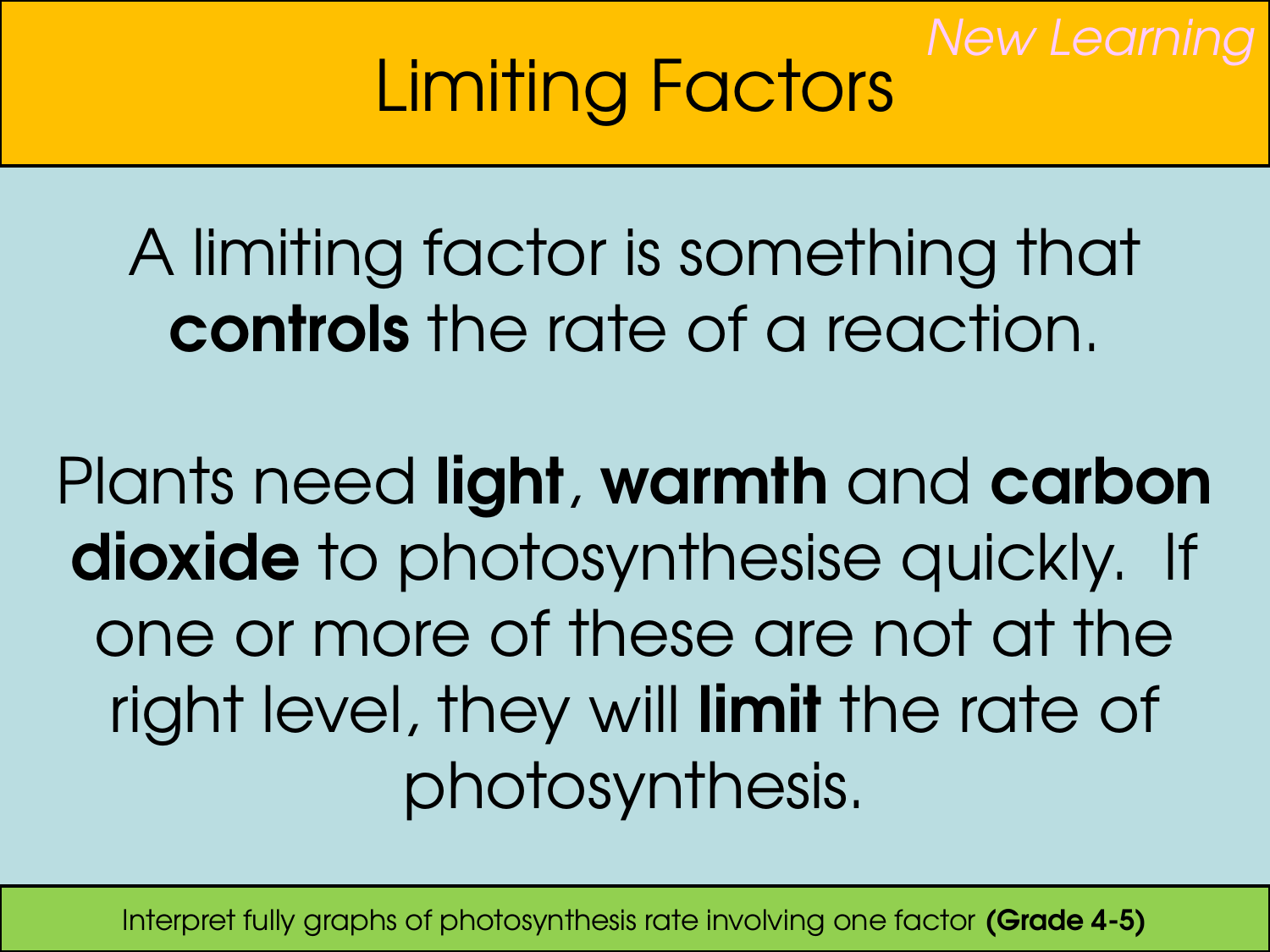

# Limiting Factors
New Learning
A limiting factor is something that controls the rate of a reaction.

Plants need light, warmth and carbon dioxide to photosynthesise quickly.  If one or more of these are not at the right level, they will limit the rate of photosynthesis.
Interpret fully graphs of photosynthesis rate involving one factor (Grade 4-5)